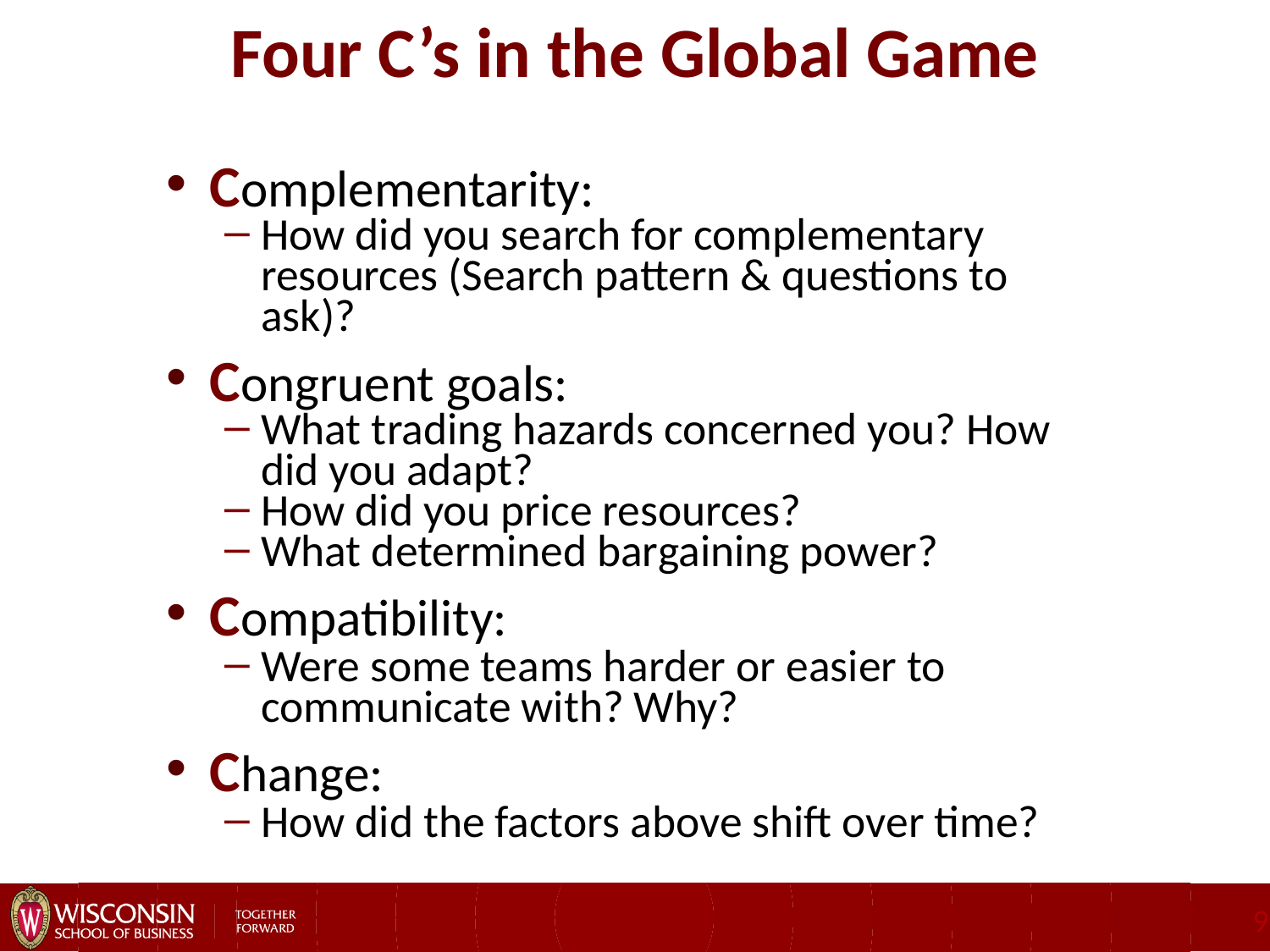

# Four C’s in the Global Game
Complementarity:
How did you search for complementary resources (Search pattern & questions to ask)?
Congruent goals:
What trading hazards concerned you? How did you adapt?
How did you price resources?
What determined bargaining power?
Compatibility:
Were some teams harder or easier to communicate with? Why?
Change:
How did the factors above shift over time?